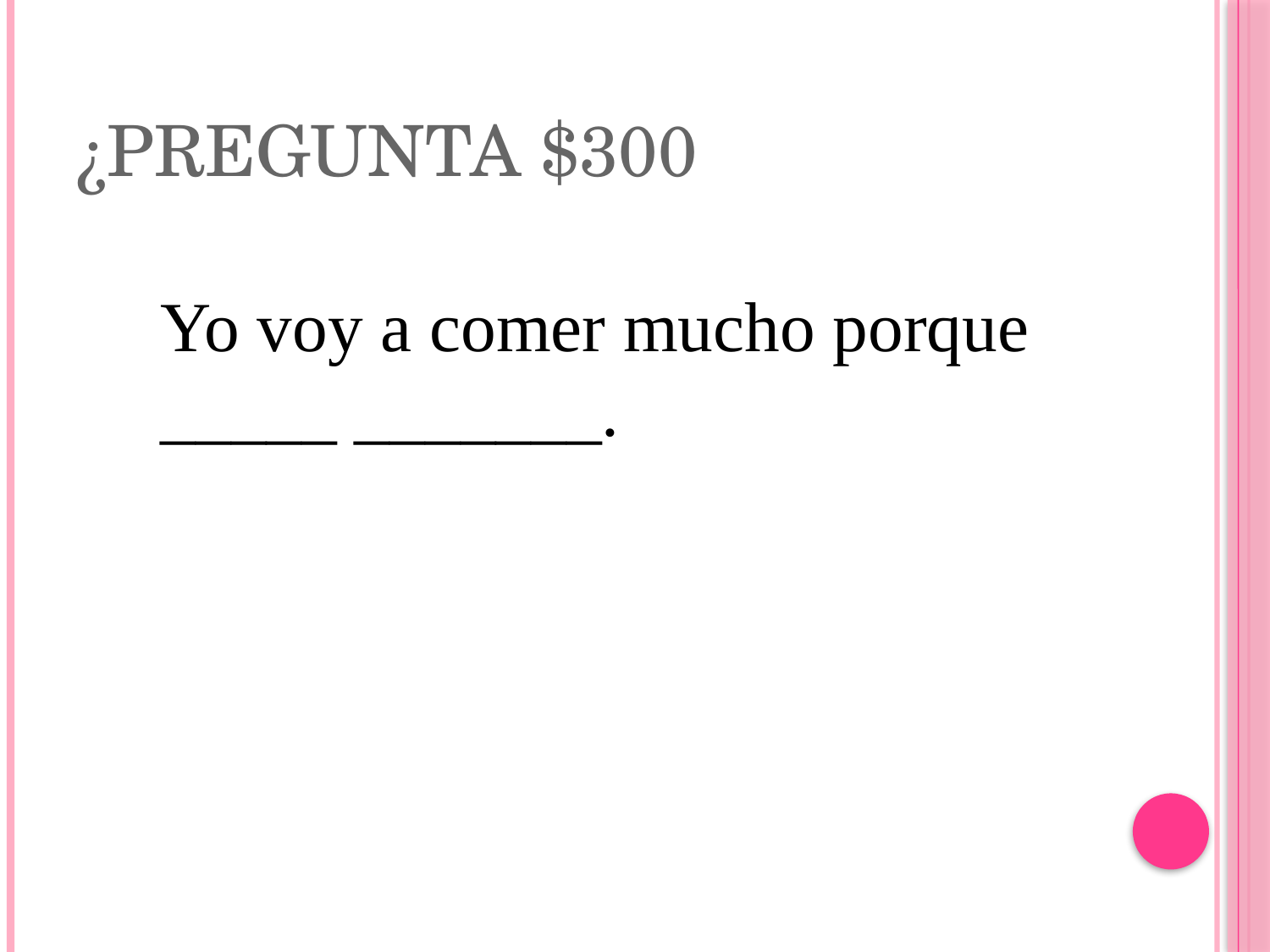

# ¿Pregunta $300
Yo voy a comer mucho porque _____ _______.